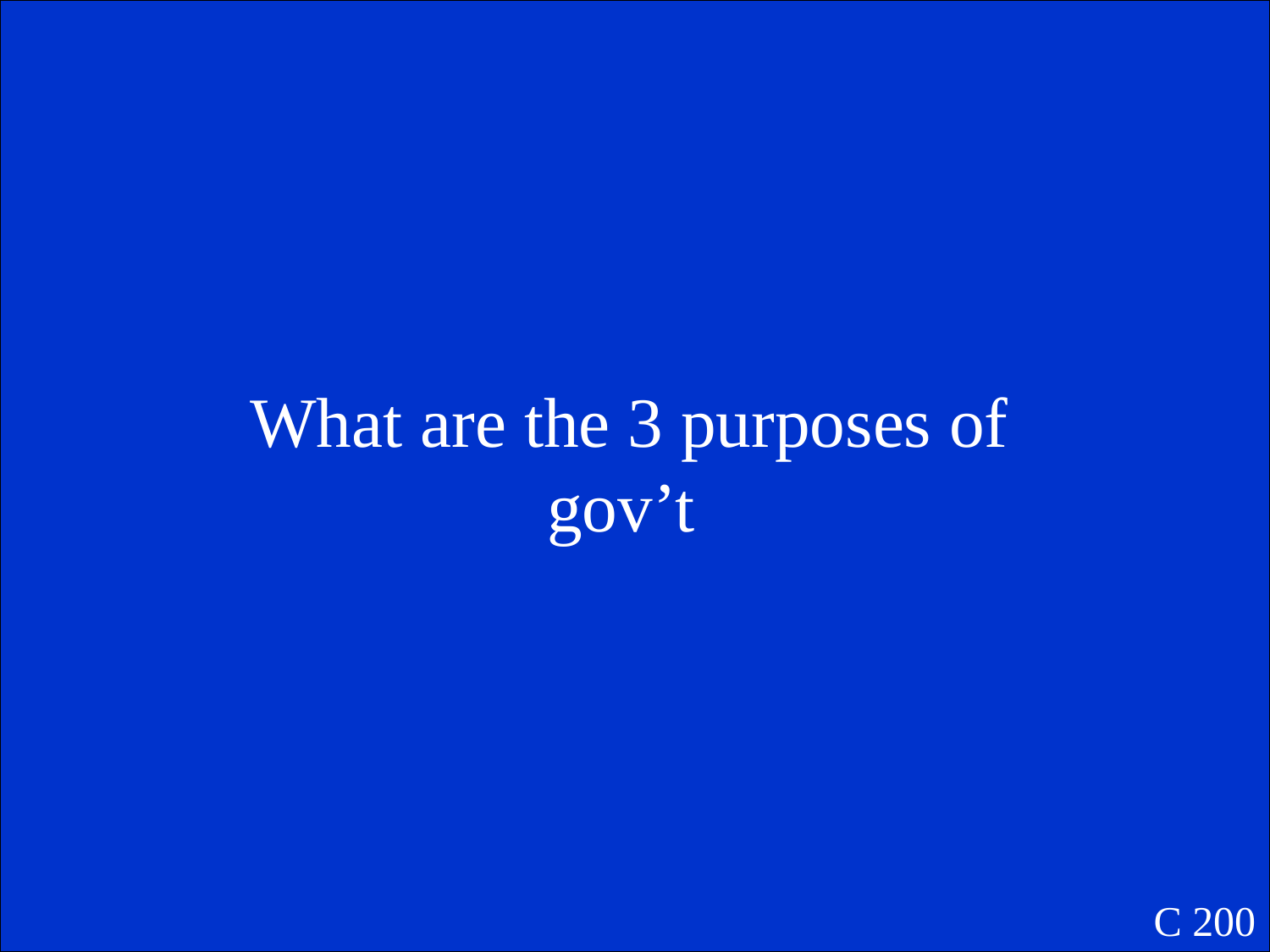

What are the 3 purposes of gov’t
C 200